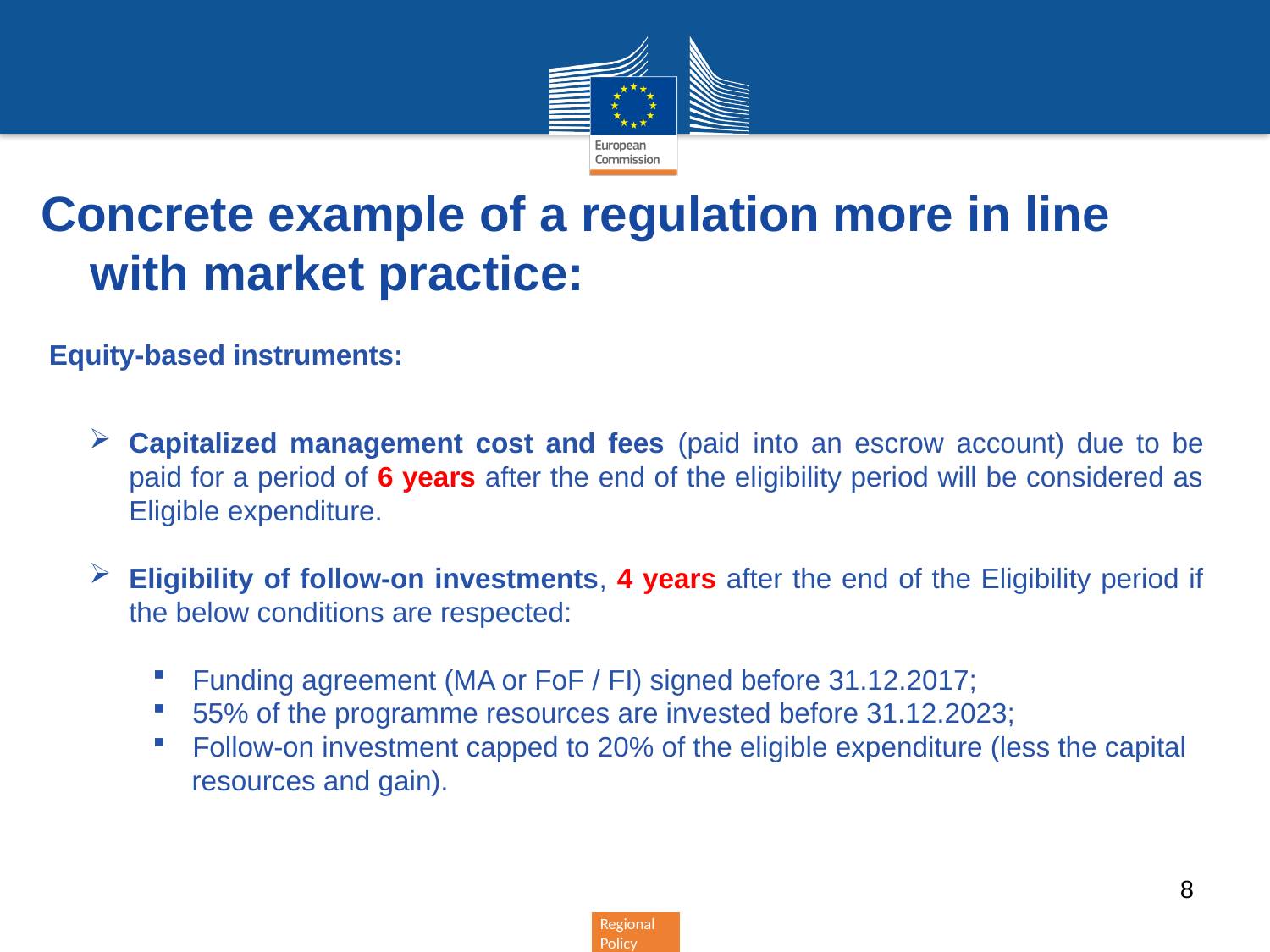

# Concrete example of a regulation more in line with market practice:
Equity-based instruments:
Capitalized management cost and fees (paid into an escrow account) due to be paid for a period of 6 years after the end of the eligibility period will be considered as Eligible expenditure.

Eligibility of follow-on investments, 4 years after the end of the Eligibility period if the below conditions are respected:

Funding agreement (MA or FoF / FI) signed before 31.12.2017;
55% of the programme resources are invested before 31.12.2023;
Follow-on investment capped to 20% of the eligible expenditure (less the capital
     resources and gain).

8